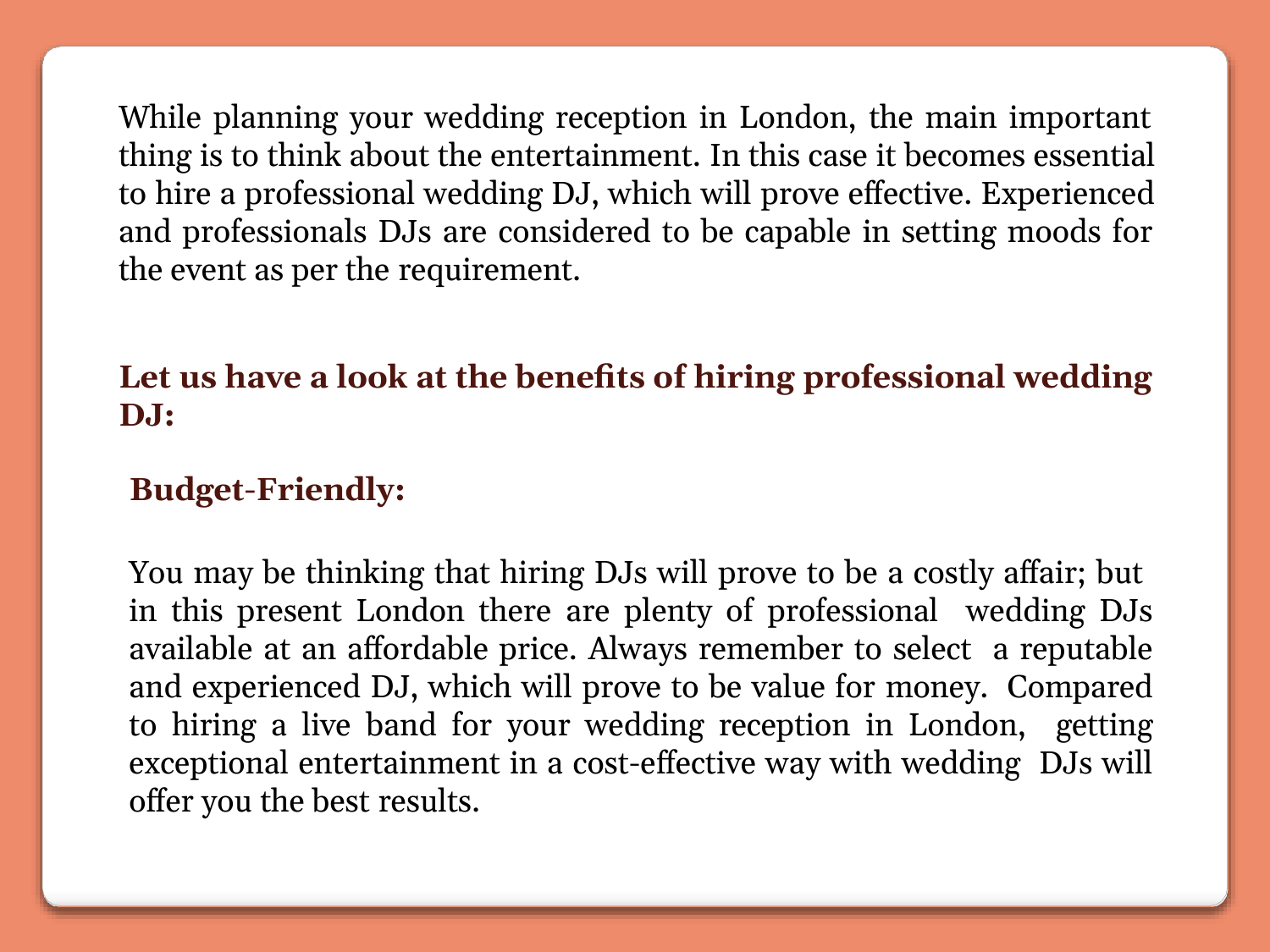

# While planning your wedding reception in London, the main important  thing is to think about the entertainment. In this case it becomes essential  to hire a professional wedding DJ, which will prove effective. Experienced  and professionals DJs are considered to be capable in setting moods for  the event as per the requirement.
Let us have a look at the benefits of hiring professional wedding  DJ:

Budget-Friendly:

You may be thinking that hiring DJs will prove to be a costly affair; but  in this present London there are plenty of professional  wedding DJs available at an affordable price. Always remember to select  a reputable and experienced DJ, which will prove to be value for money.  Compared to hiring a live band for your wedding reception in London,  getting exceptional entertainment in a cost-effective way with wedding  DJs will offer you the best results.